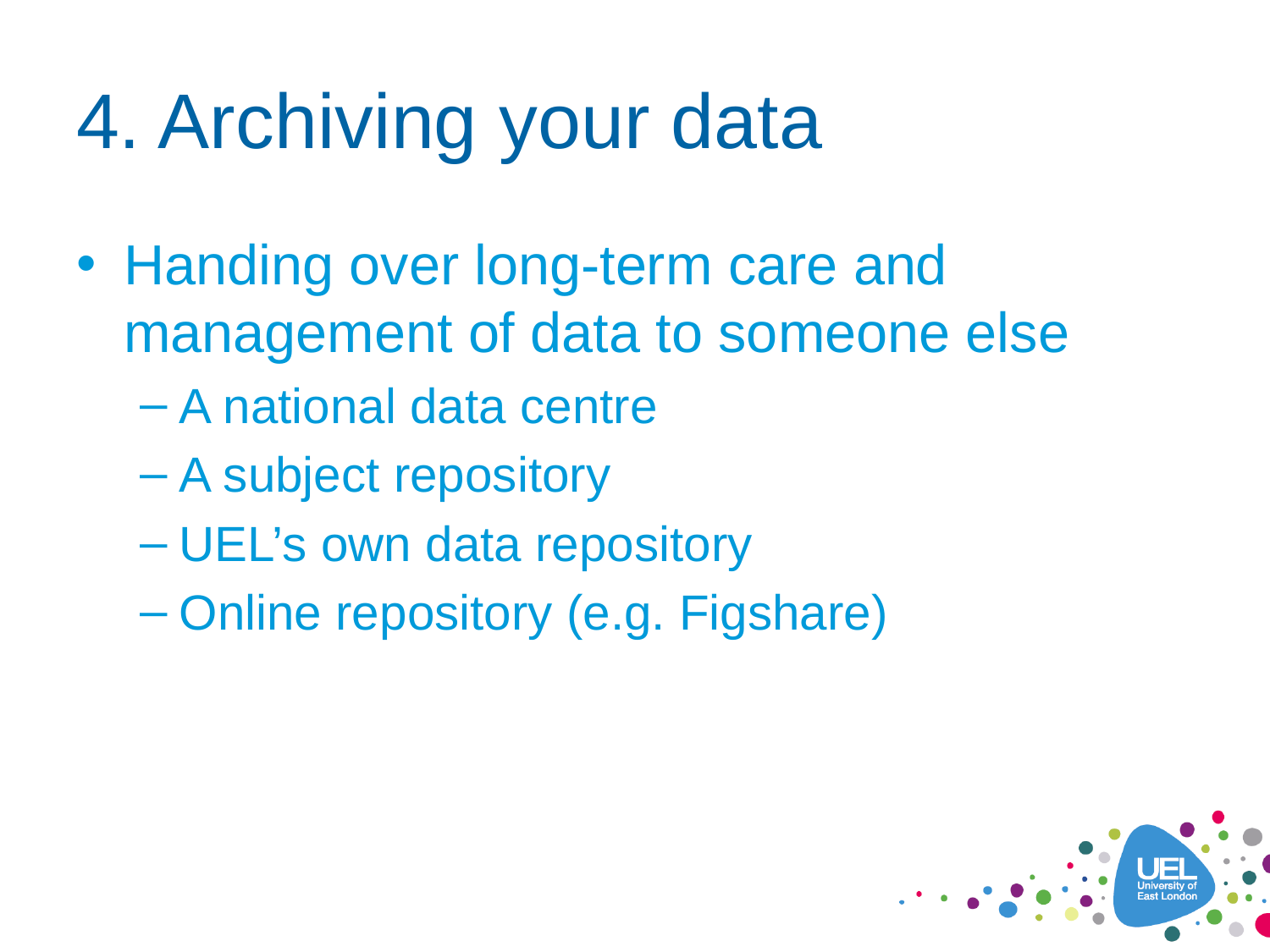

# 4. Archiving your data
Handing over long-term care and management of data to someone else
A national data centre
A subject repository
UEL’s own data repository
Online repository (e.g. Figshare)